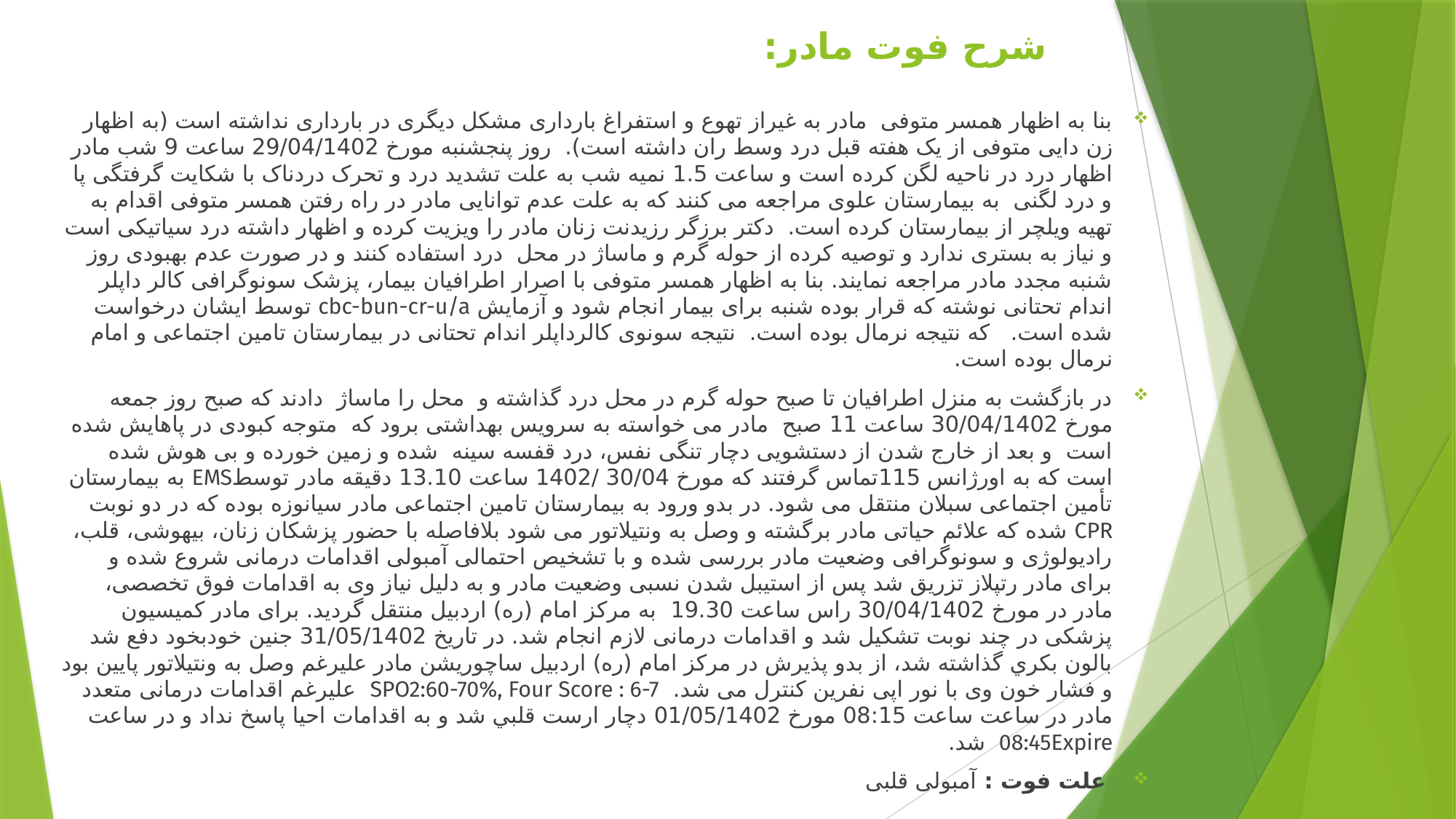

# شرح فوت مادر:
بنا به اظهار همسر متوفی  مادر به غیراز تهوع و استفراغ بارداری مشکل دیگری در بارداری نداشته است (به اظهار زن دایی متوفی از یک هفته قبل درد وسط ران داشته است).  روز پنجشنبه مورخ 29/04/1402 ساعت 9 شب مادر اظهار درد در ناحیه لگن کرده است و ساعت 1.5 نمیه شب به علت تشدید درد و تحرک دردناک با شکایت گرفتگی پا و درد لگنی  به بیمارستان علوی مراجعه می کنند که به علت عدم توانایی مادر در راه رفتن همسر متوفی اقدام به تهیه ویلچر از بیمارستان کرده است.  دکتر برزگر رزیدنت زنان مادر را ویزیت کرده و اظهار داشته درد سیاتیکی است و نیاز به بستری ندارد و توصیه کرده از حوله گرم و ماساژ در محل  درد استفاده کنند و در صورت عدم بهبودی روز شنبه مجدد مادر مراجعه نمایند. بنا به اظهار همسر متوفی با اصرار اطرافیان بیمار، پزشک سونوگرافی کالر داپلر اندام تحتانی نوشته که قرار بوده شنبه برای بیمار انجام شود و آزمایش cbc-bun-cr-u/a توسط ایشان درخواست شده است.   که نتیجه نرمال بوده است.  نتیجه سونوی کالرداپلر اندام تحتانی در بیمارستان تامین اجتماعی و امام نرمال بوده است.
در بازگشت به منزل اطرافیان تا صبح حوله گرم در محل درد گذاشته و  محل را ماساژ  دادند که صبح روز جمعه مورخ 30/04/1402 ساعت 11 صبح  مادر می خواسته به سرویس بهداشتی برود که  متوجه کبودی در پاهایش شده است  و بعد از خارج شدن از دستشویی دچار تنگی نفس، درد قفسه سينه  شده و زمین خورده و بی هوش شده است که به اورژانس 115تماس گرفتند که مورخ 30/04 /1402 ساعت 13.10 دقیقه مادر توسطEMS به بيمارستان تأمین اجتماعی سبلان منتقل می شود. در بدو ورود به بیمارستان تامین اجتماعی مادر سیانوزه بوده که در دو نوبت  CPR شده که علائم حیاتی مادر برگشته و وصل به ونتیلاتور می شود بلافاصله با حضور پزشکان زنان، بیهوشی، قلب، رادیولوژی و سونوگرافی وضعیت مادر بررسی شده و با تشخیص احتمالی آمبولی اقدامات درمانی شروع شده و برای مادر رتپلاز تزريق شد پس از استیبل شدن نسبی وضعیت مادر و به دلیل نیاز وی به اقدامات فوق تخصصی، مادر در مورخ 30/04/1402 راس ساعت 19.30  به مرکز امام (ره) اردبیل منتقل گردید. برای مادر کمیسیون پزشکی در چند نوبت تشکیل شد و اقدامات درمانی لازم انجام شد. در تاریخ 31/05/1402 جنين خودبخود دفع شد بالون بكري گذاشته شد، از بدو پذیرش در مرکز امام (ره) اردبیل ساچوریشن مادر علیرغم وصل به ونتیلاتور پایین بود و فشار خون وی با نور اپی نفرین کنترل می شد.  SPO2:60-70%, Four Score : 6-7  علیرغم اقدامات درمانی متعدد مادر در ساعت ساعت 08:15 مورخ 01/05/1402 دچار ارست قلبي شد و به اقدامات احیا پاسخ نداد و در ساعت 08:45Expire  شد.
 علت فوت : آمبولی قلبی